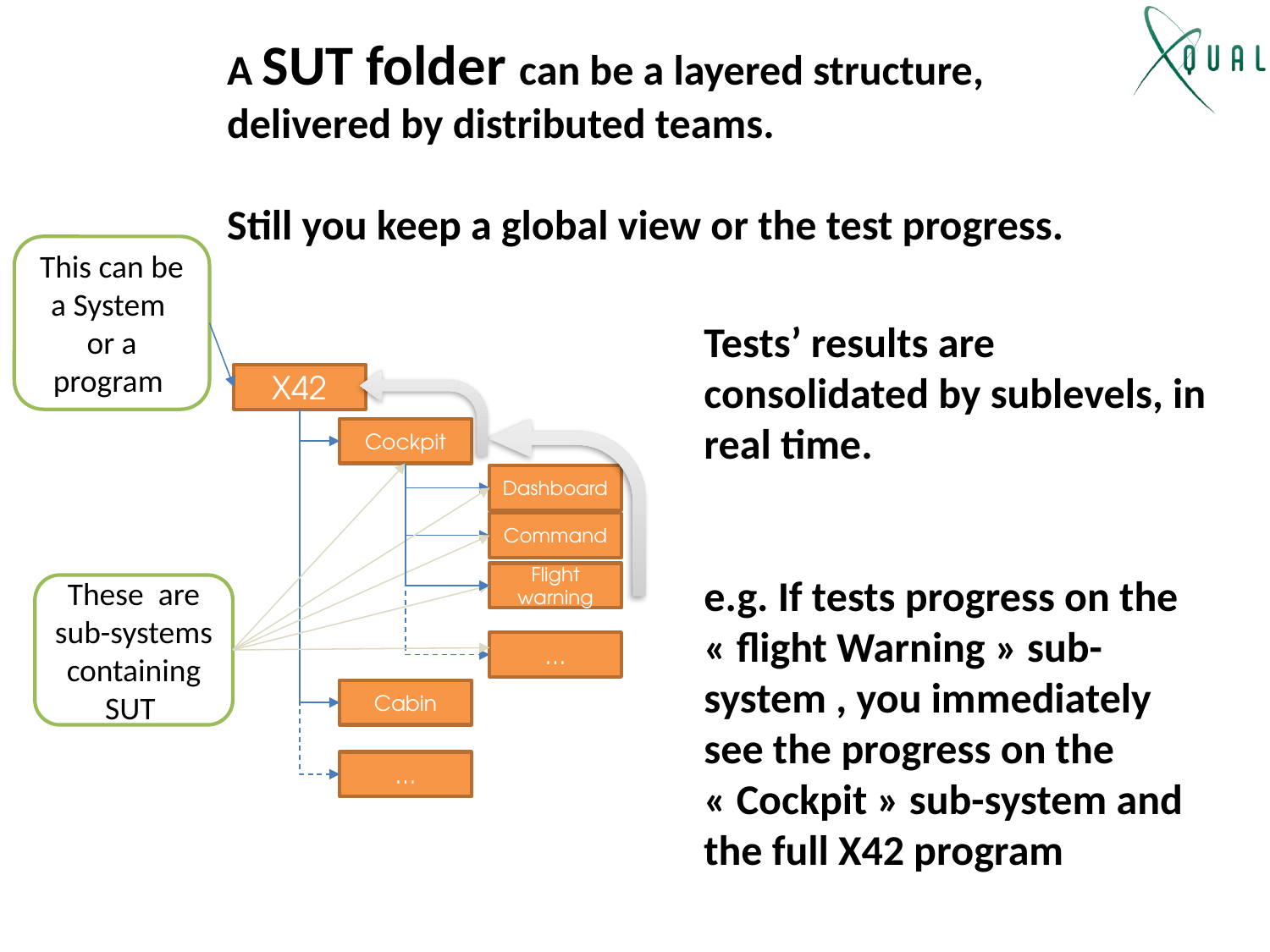

A SUT folder can be a layered structure, delivered by distributed teams.

Still you keep a global view or the test progress.
This can be a System  or a program
Tests’ results are consolidated by sublevels, in real time.

e.g. If tests progress on the « flight Warning » sub-system , you immediately see the progress on the « Cockpit » sub-system and the full X42 program
X42

Cockpit
Dashboard
Command
Flight warning
These  are sub-systems containing SUT
…
Cabin
…